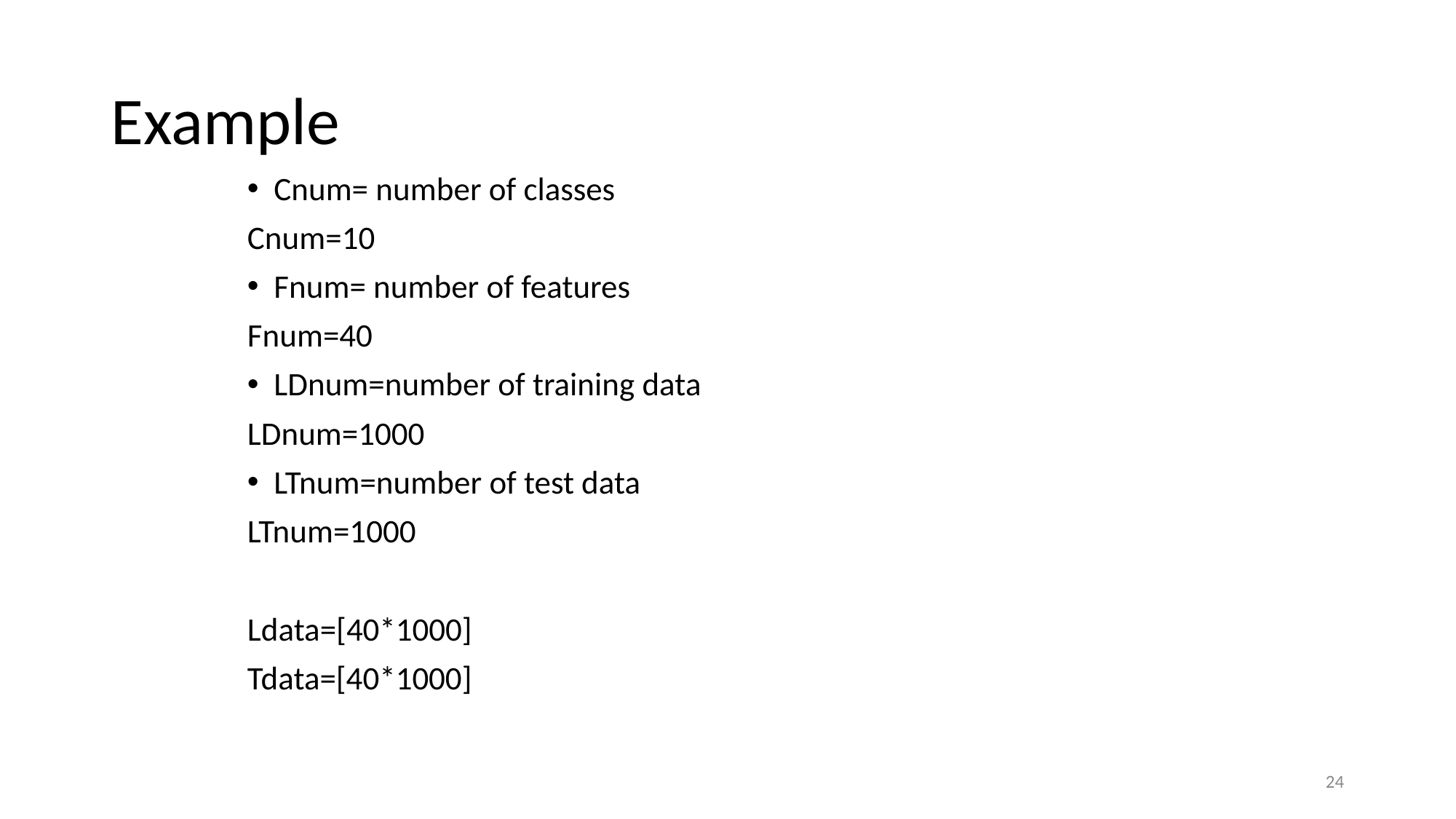

# Example
Cnum= number of classes
Cnum=10
Fnum= number of features
Fnum=40
LDnum=number of training data
LDnum=1000
LTnum=number of test data
LTnum=1000

Ldata=[40*1000]
Tdata=[40*1000]
24